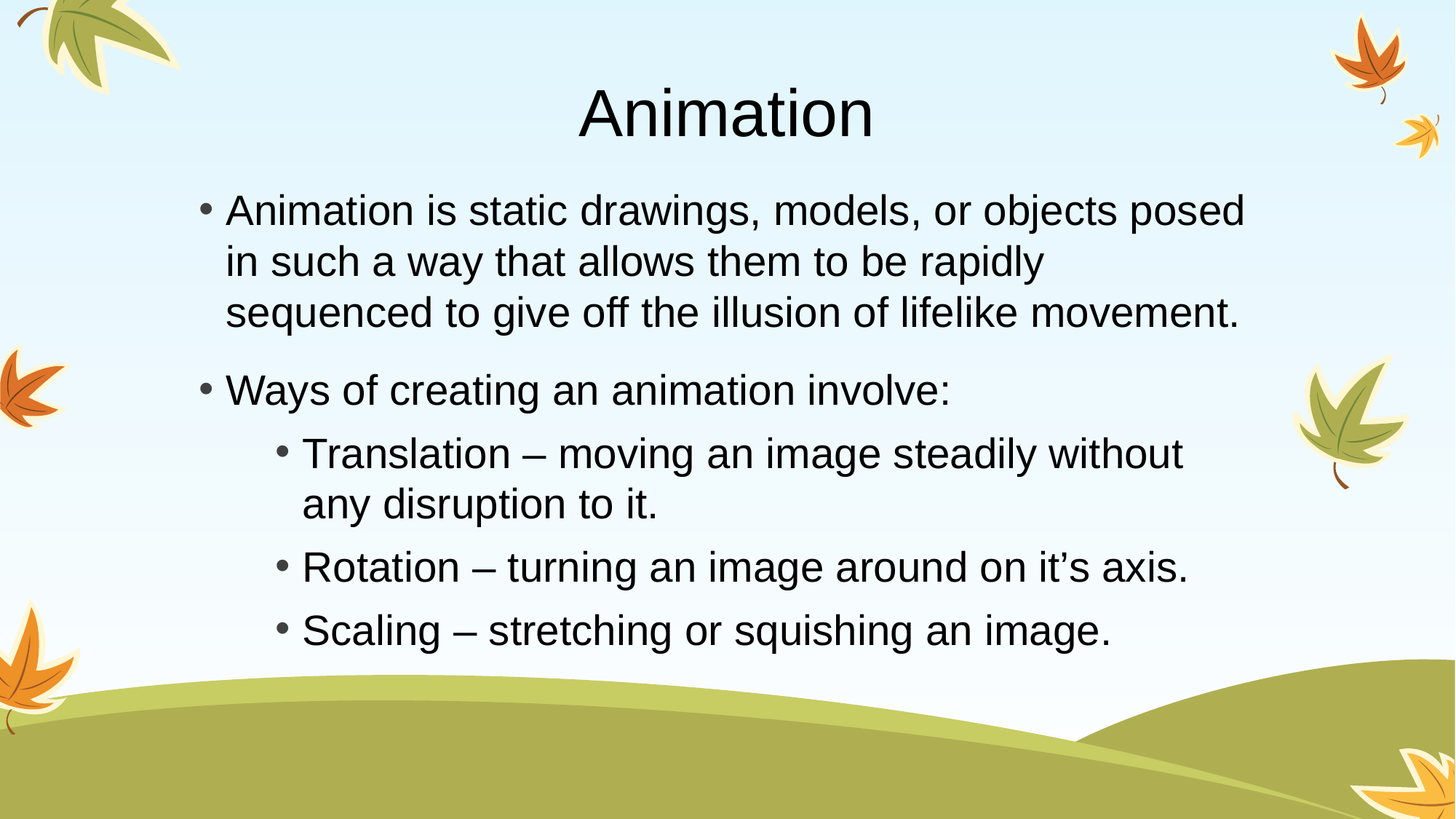

# Animation
Animation is static drawings, models, or objects posed in such a way that allows them to be rapidly sequenced to give off the illusion of lifelike movement.
Ways of creating an animation involve:
Translation – moving an image steadily without any disruption to it.
Rotation – turning an image around on it’s axis.
Scaling – stretching or squishing an image.